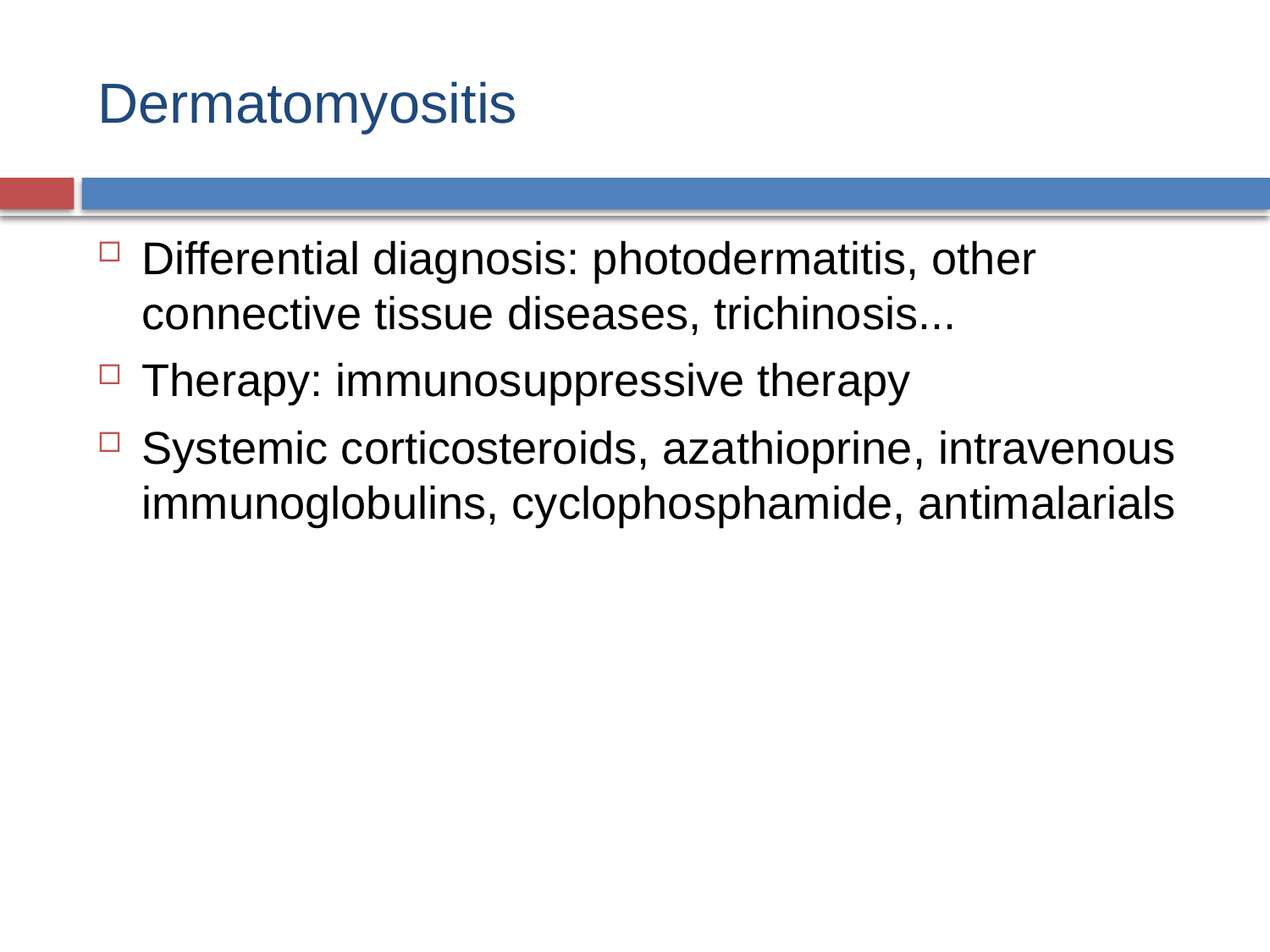

# Dermatomyositis
Differential diagnosis: photodermatitis, other connective tissue diseases, trichinosis...
Therapy: immunosuppressive therapy
Systemic corticosteroids, azathioprine, intravenous immunoglobulins, cyclophosphamide, antimalarials